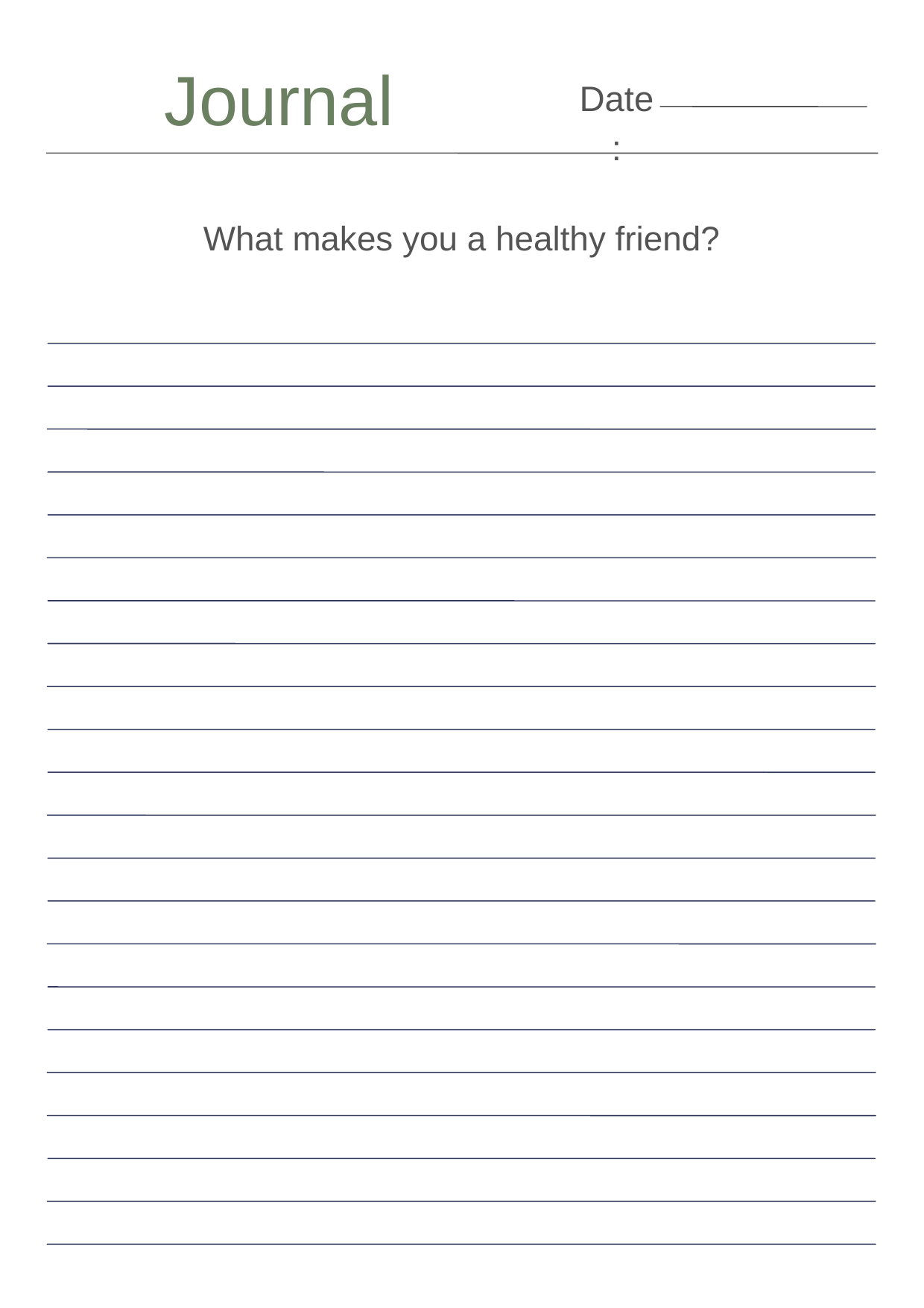

Journal
Date:

What makes you a healthy friend?